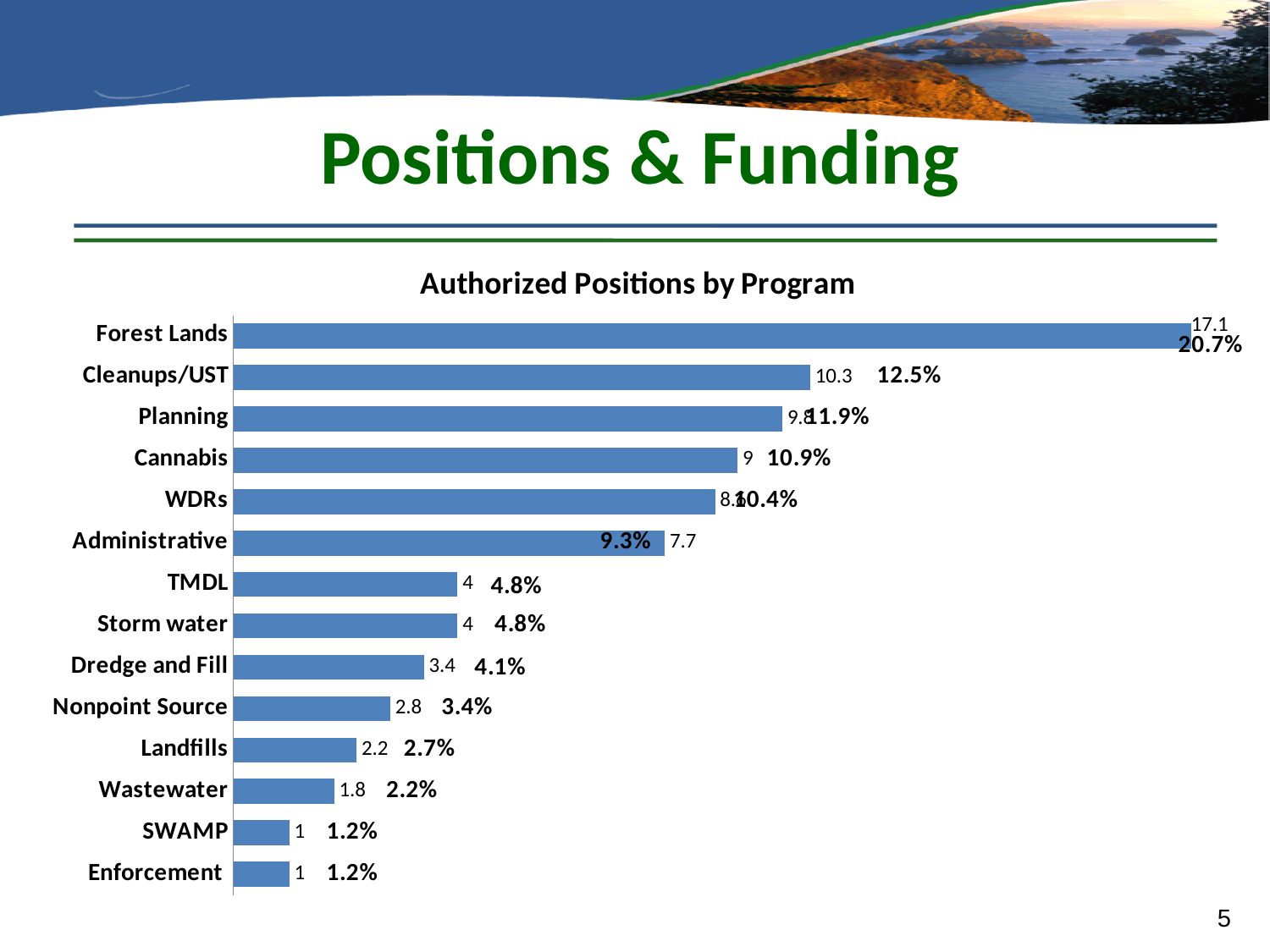

# Positions & Funding

### Chart: Authorized Positions by Program

| Category | Positions | Percent |
|---|---|---|
| Enforcement  | 1.0 | 0.012091898428053206 |
| SWAMP | 1.0 | 0.012091898428053206 |
| Wastewater | 1.8 | 0.021765417170495772 |
| Landfills | 2.2 | 0.026602176541717055 |
| Nonpoint Source | 2.8 | 0.03385731559854897 |
| Dredge and Fill | 3.4 | 0.0411124546553809 |
| Storm water | 4.0 | 0.048367593712212824 |
| TMDL | 4.0 | 0.048367593712212824 |
| Administrative | 7.7 | 0.09310761789600969 |
| WDRs | 8.6 | 0.10399032648125757 |
| Cannabis | 9.0 | 0.10882708585247886 |
| Planning | 9.8 | 0.11850060459492143 |
| Cleanups/UST | 10.3 | 0.12454655380894802 |
| Forest Lands | 17.1 | 0.20677146311970984 |
5